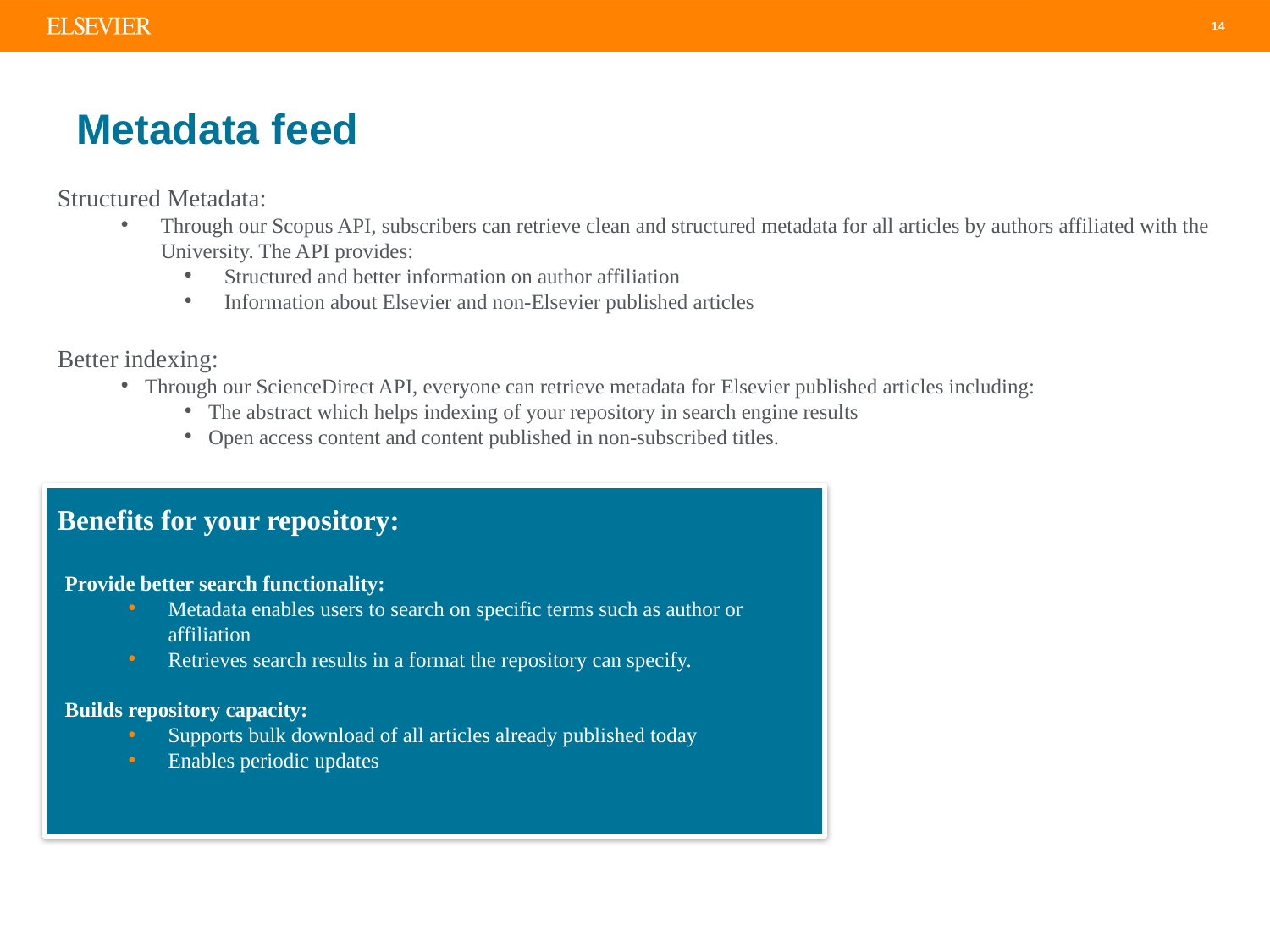

# Metadata feed
Structured Metadata:
Through our Scopus API, subscribers can retrieve clean and structured metadata for all articles by authors affiliated with the University. The API provides:
Structured and better information on author affiliation
Information about Elsevier and non-Elsevier published articles

Better indexing:
Through our ScienceDirect API, everyone can retrieve metadata for Elsevier published articles including:
The abstract which helps indexing of your repository in search engine results
Open access content and content published in non-subscribed titles.

Benefits for your repository:

Provide better search functionality:
Metadata enables users to search on specific terms such as author or affiliation
Retrieves search results in a format the repository can specify.

Builds repository capacity:
Supports bulk download of all articles already published today
Enables periodic updates